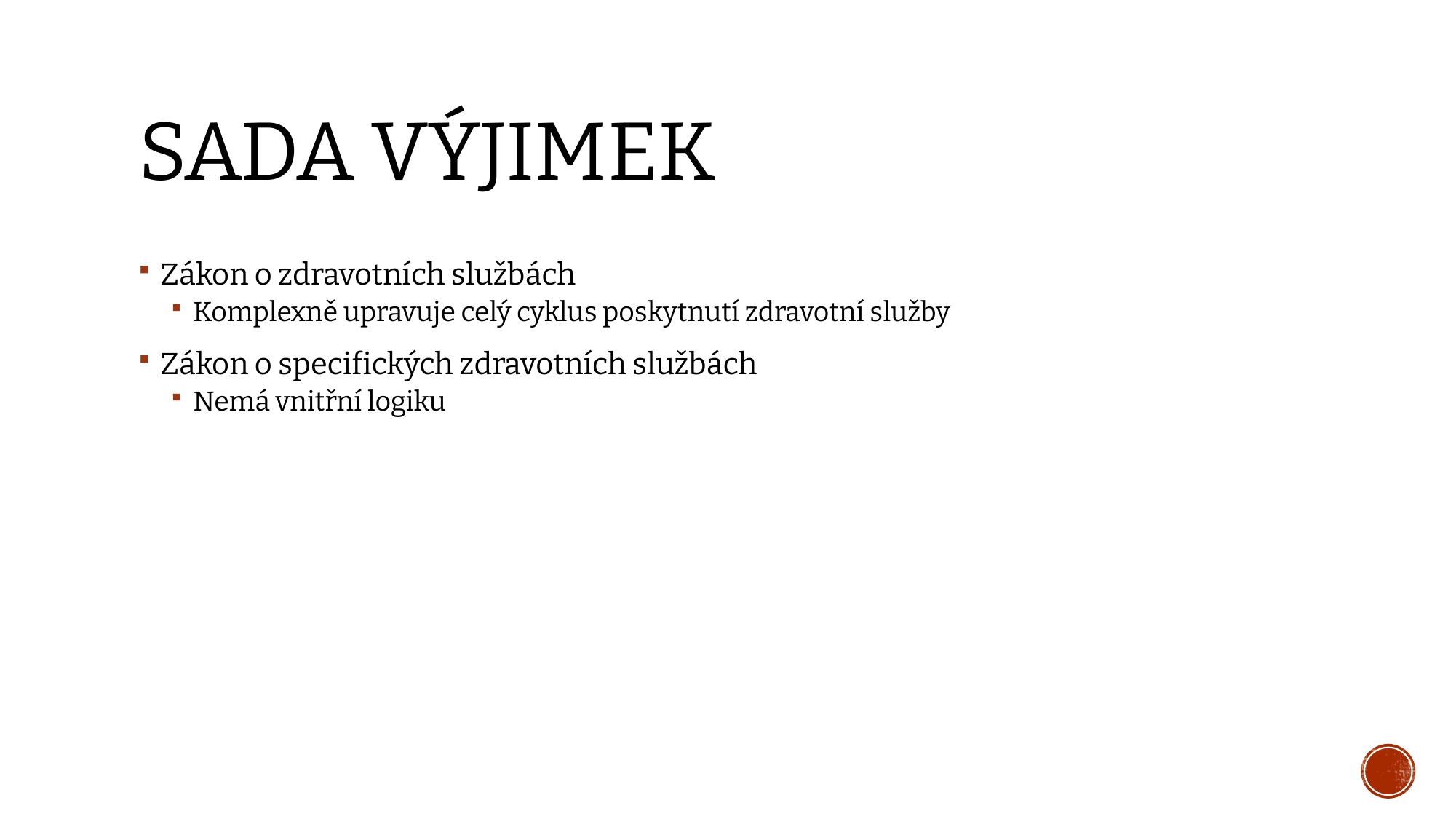

# Sada výjimek
Zákon o zdravotních službách
Komplexně upravuje celý cyklus poskytnutí zdravotní služby
Zákon o specifických zdravotních službách
Nemá vnitřní logiku